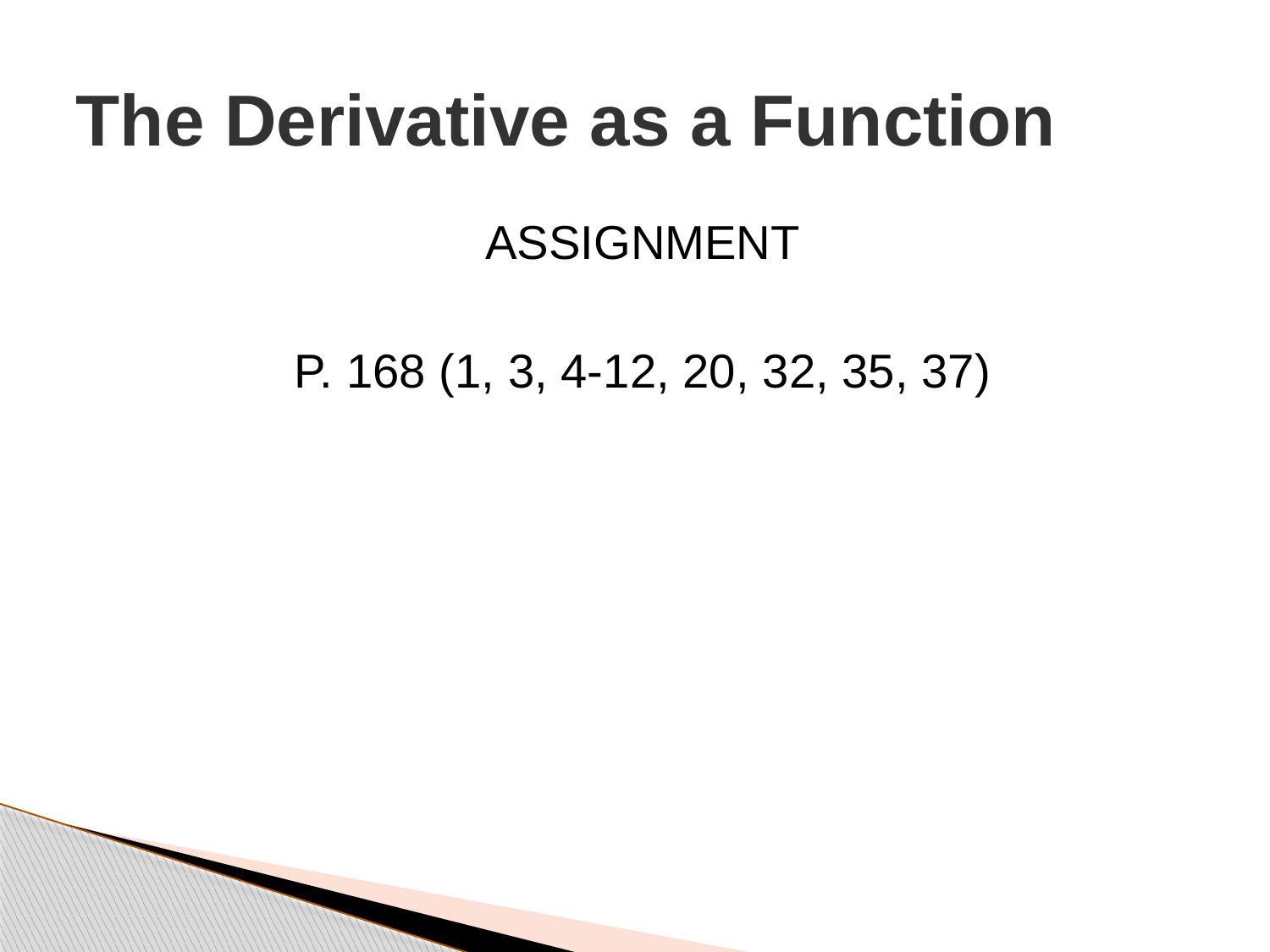

# The Derivative as a Function
ASSIGNMENT

P. 168 (1, 3, 4-12, 20, 32, 35, 37)